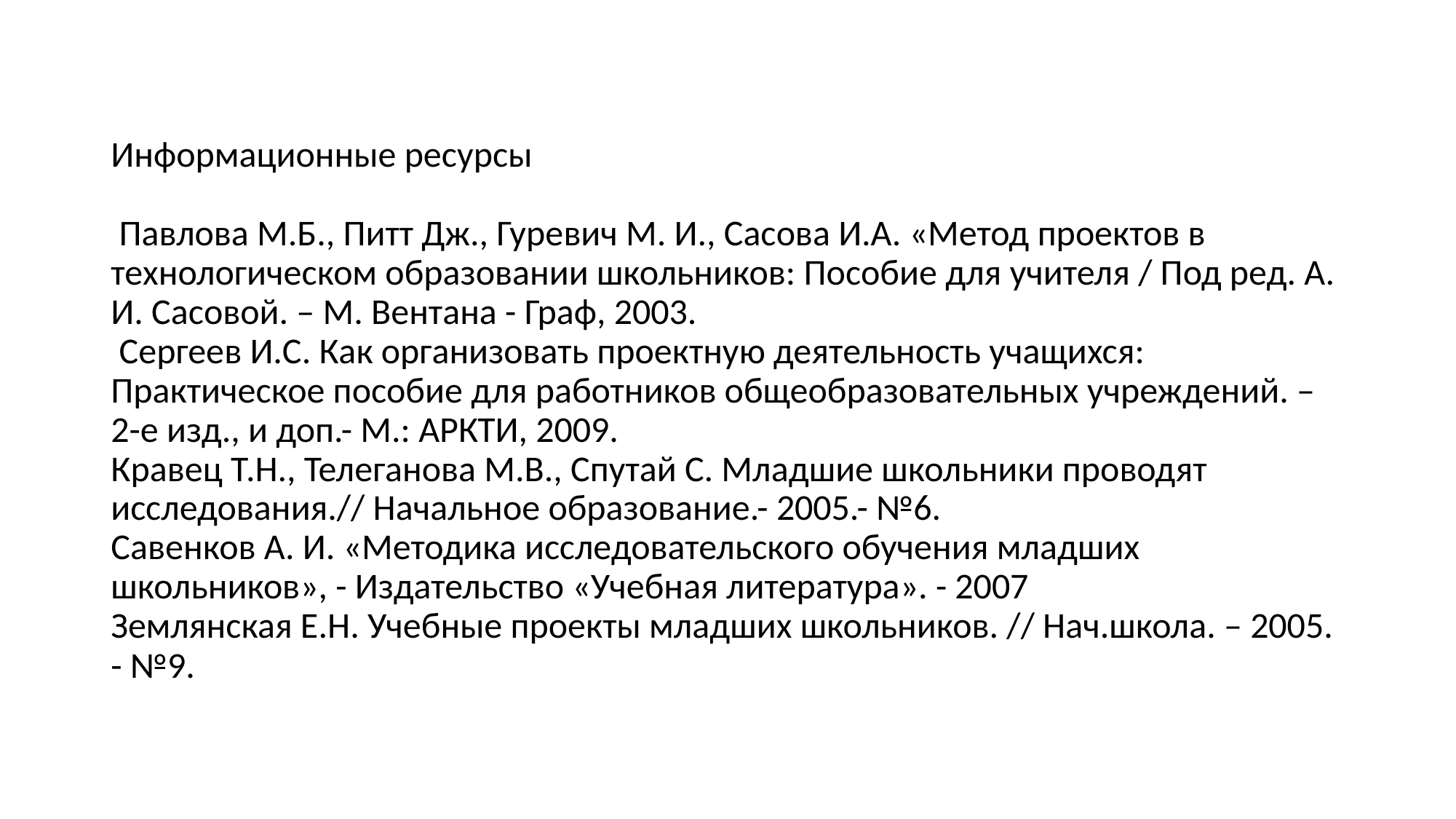

# Информационные ресурсы Павлова М.Б., Питт Дж., Гуревич М. И., Сасова И.А. «Метод проектов в технологическом образовании школьников: Пособие для учителя / Под ред. А. И. Сасовой. – М. Вентана - Граф, 2003. Сергеев И.С. Как организовать проектную деятельность учащихся: Практическое пособие для работников общеобразовательных учреждений. – 2-е изд., и доп.- М.: АРКТИ, 2009. Кравец Т.Н., Телеганова М.В., Спутай С. Младшие школьники проводят исследования.// Начальное образование.- 2005.- №6. Савенков А. И. «Методика исследовательского обучения младших школьников», - Издательство «Учебная литература». - 2007 Землянская Е.Н. Учебные проекты младших школьников. // Нач.школа. – 2005. - №9.